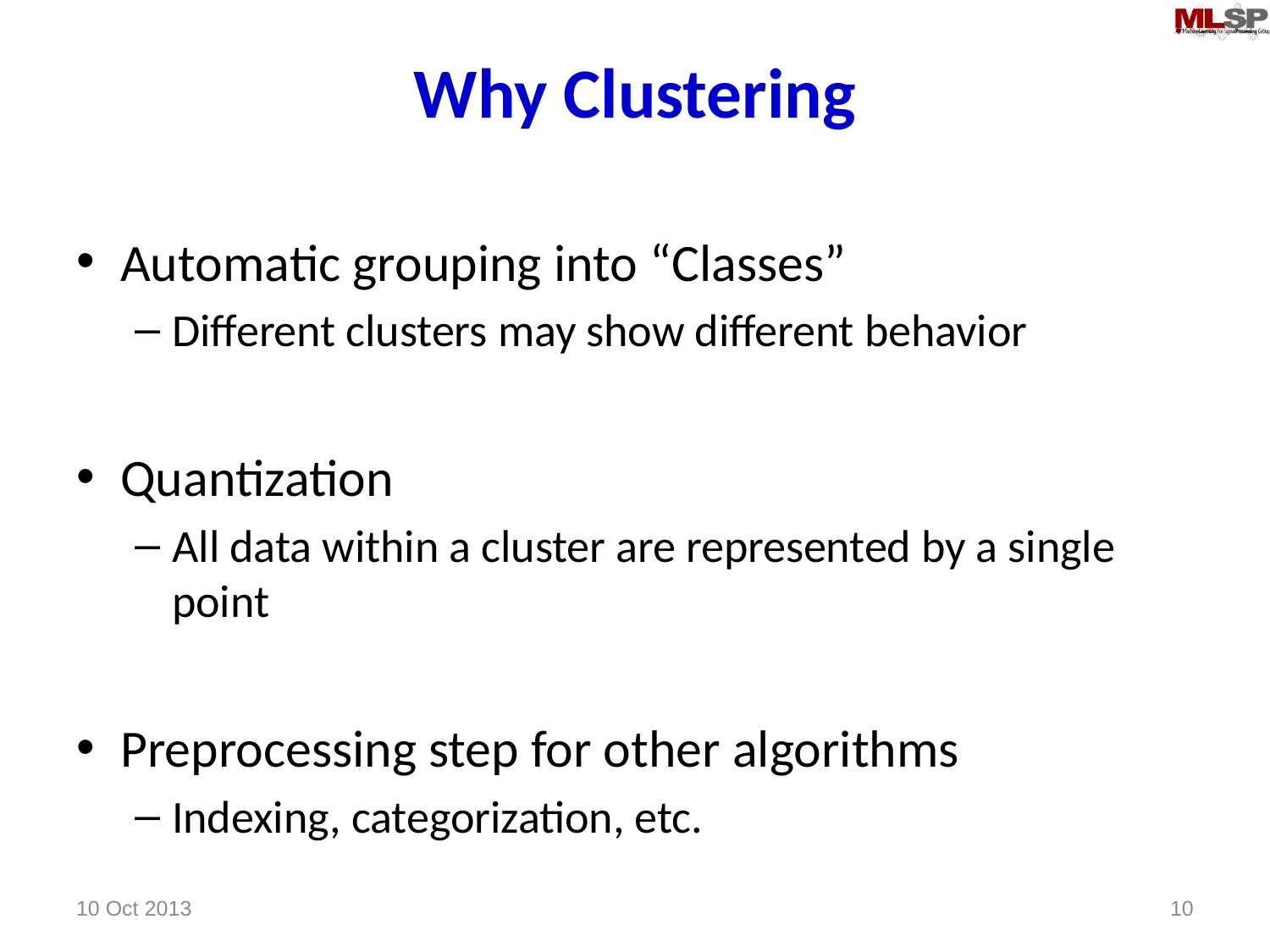

# Why Clustering
Automatic grouping into “Classes”
Different clusters may show different behavior

Quantization
All data within a cluster are represented by a single point

Preprocessing step for other algorithms
Indexing, categorization, etc.
10 Oct 2013
10